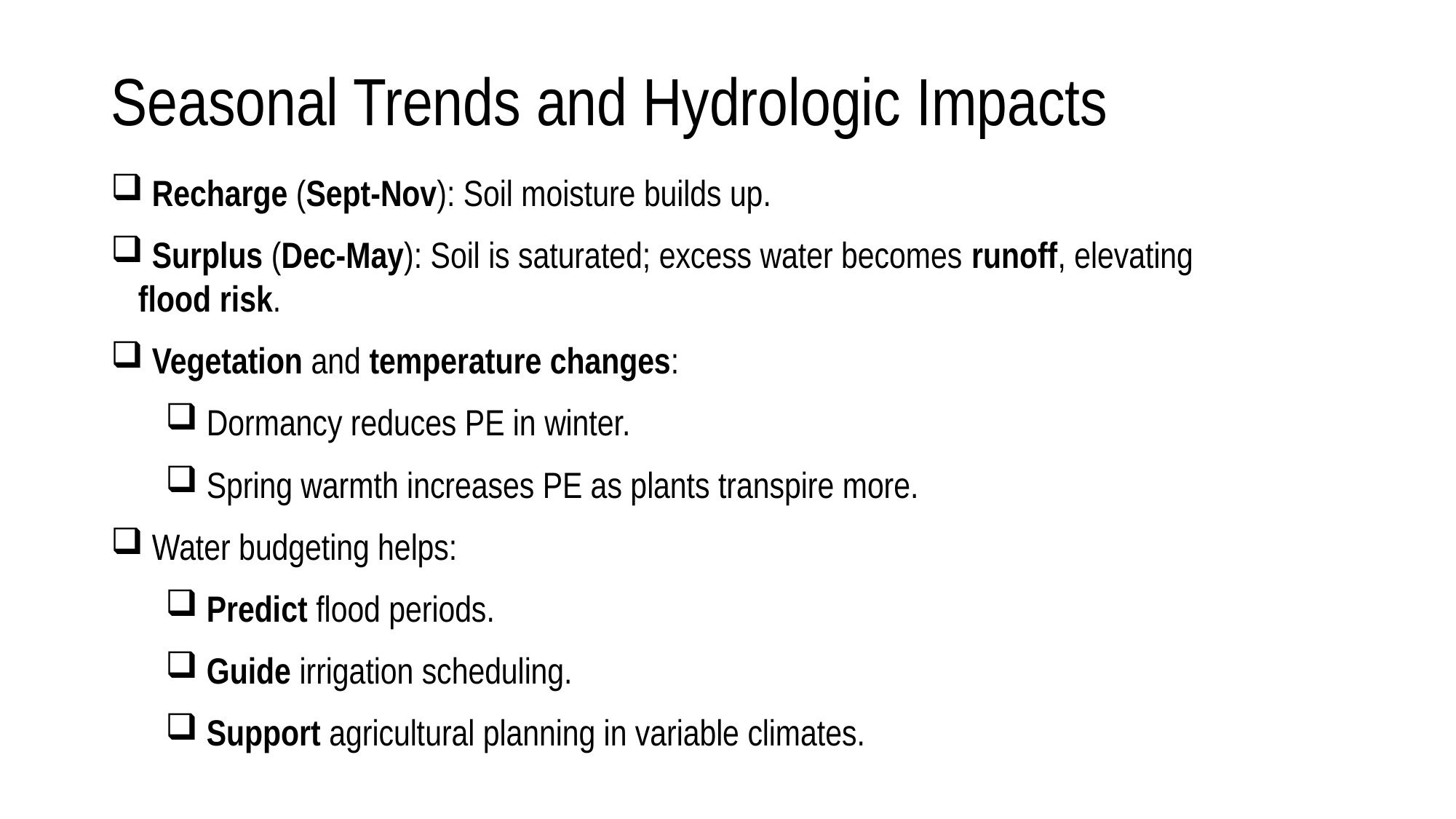

# Seasonal Trends and Hydrologic Impacts
 Recharge (Sept-Nov): Soil moisture builds up.
 Surplus (Dec-May): Soil is saturated; excess water becomes runoff, elevating flood risk.
 Vegetation and temperature changes:
 Dormancy reduces PE in winter.
 Spring warmth increases PE as plants transpire more.
 Water budgeting helps:
 Predict flood periods.
 Guide irrigation scheduling.
 Support agricultural planning in variable climates.